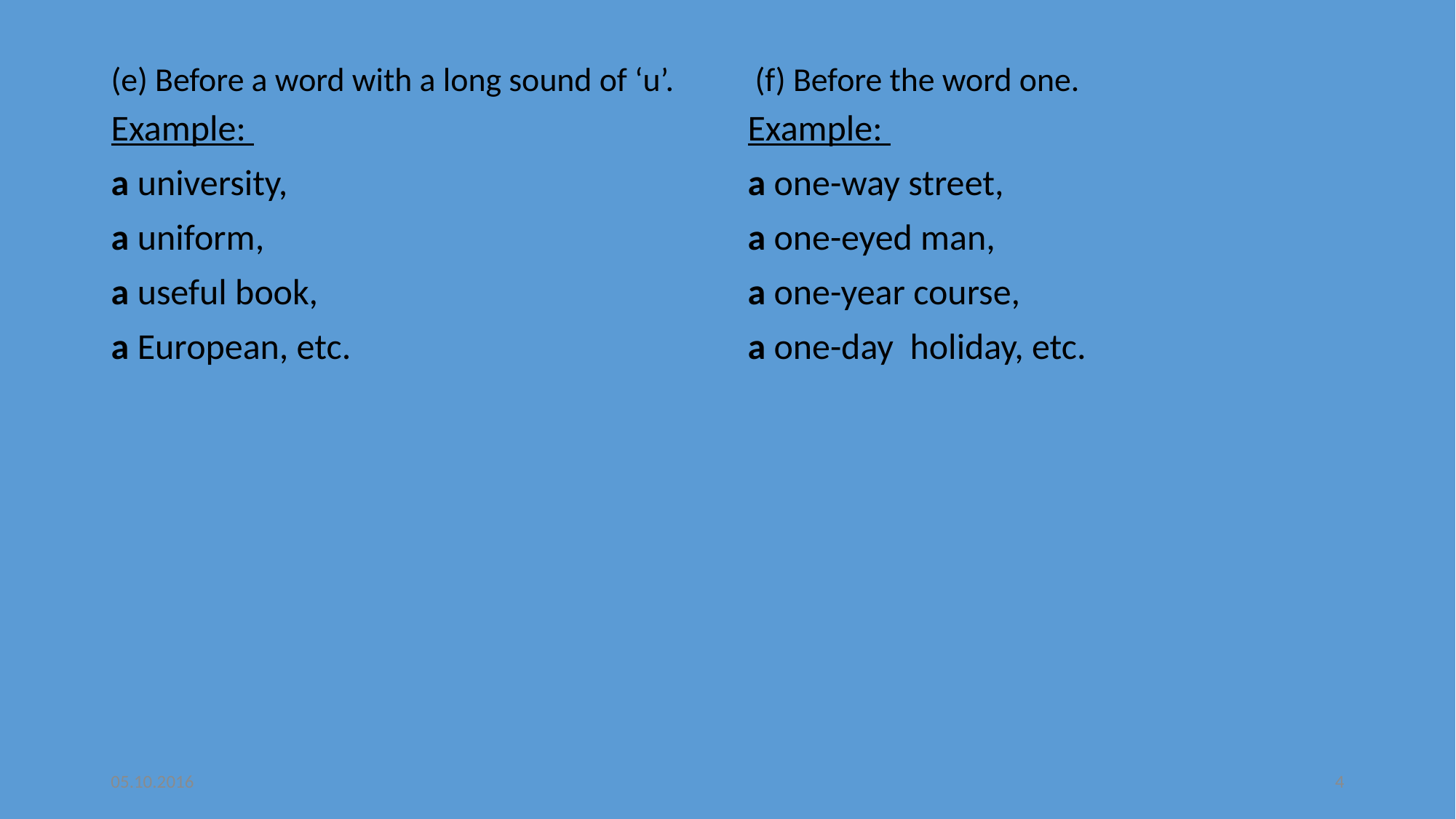

(e) Before a word with a long sound of ‘u’.
 (f) Before the word one.
Example:
a university,
a uniform,
a useful book,
a European, etc.
Example:
a one-way street,
a one-eyed man,
a one-year course,
a one-day  holiday, etc.
05.10.2016
4